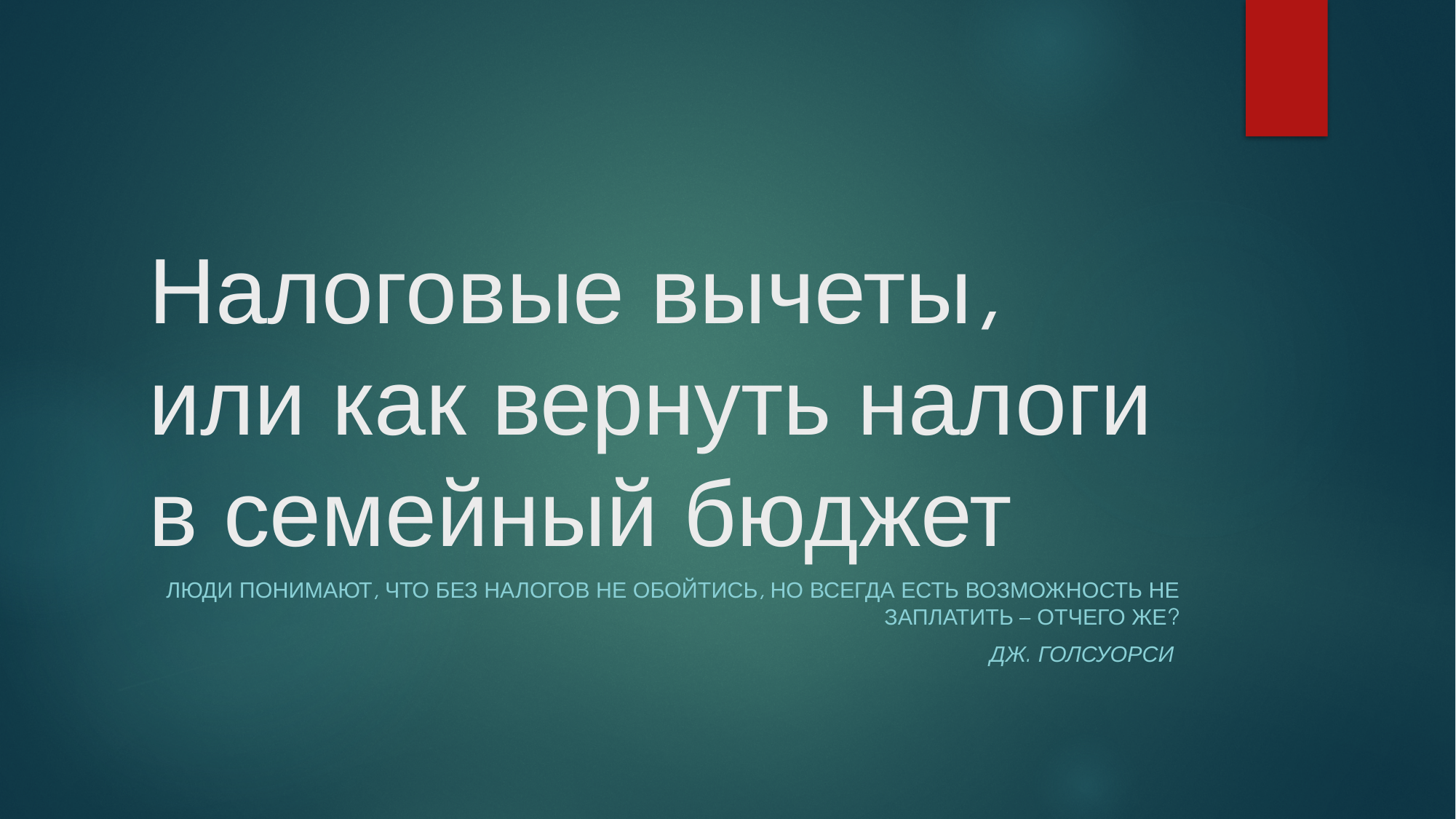

# Налоговые вычеты, или как вернуть налоги в семейный бюджет
Люди понимают, что без налогов не обойтись, но всегда есть возможность не заплатить – отчего же?
Дж. Голсуорси